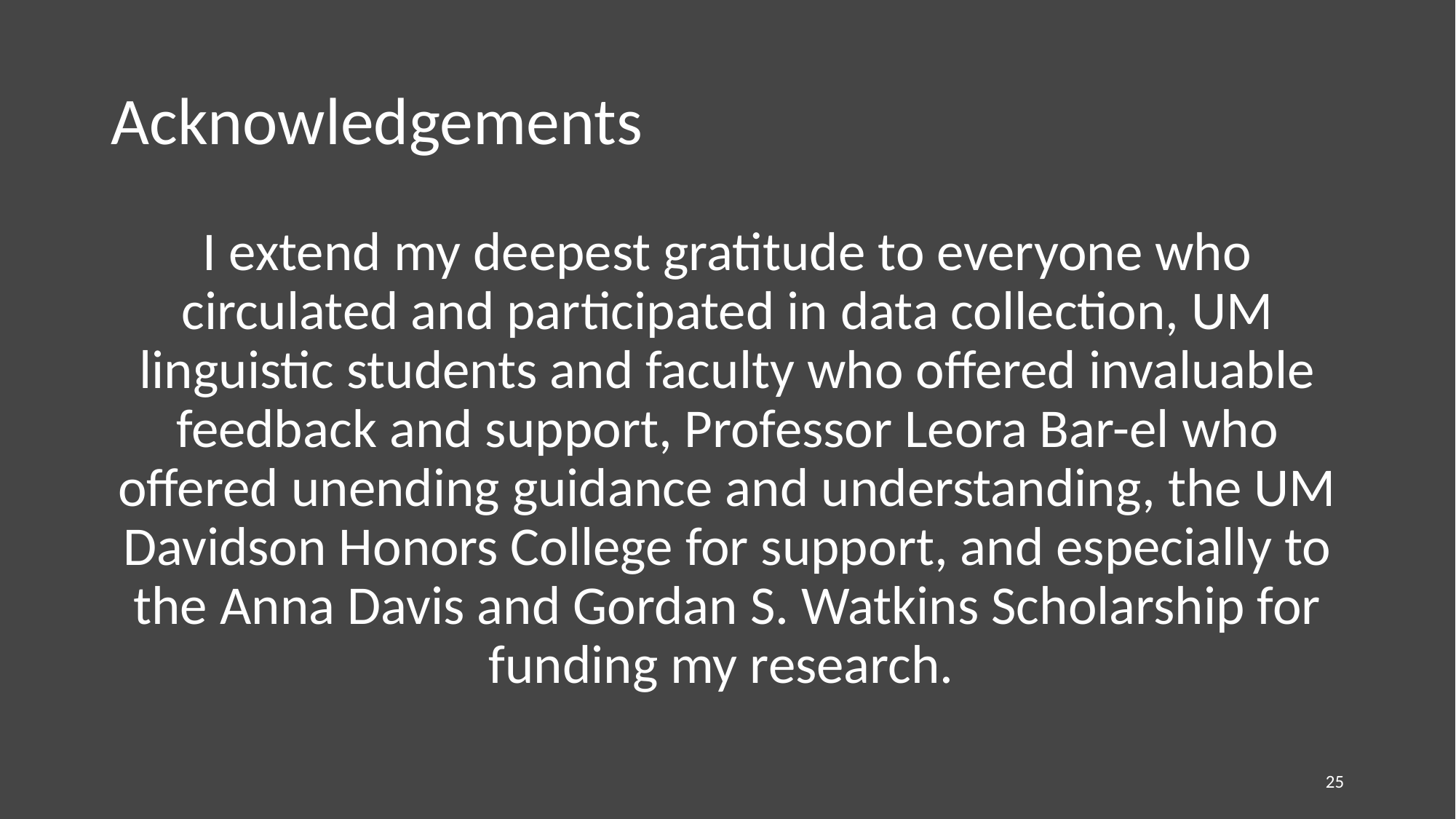

# Acknowledgements
I extend my deepest gratitude to everyone who circulated and participated in data collection, UM linguistic students and faculty who offered invaluable feedback and support, Professor Leora Bar-el who offered unending guidance and understanding, the UM Davidson Honors College for support, and especially to the Anna Davis and Gordan S. Watkins Scholarship for funding my research.
25